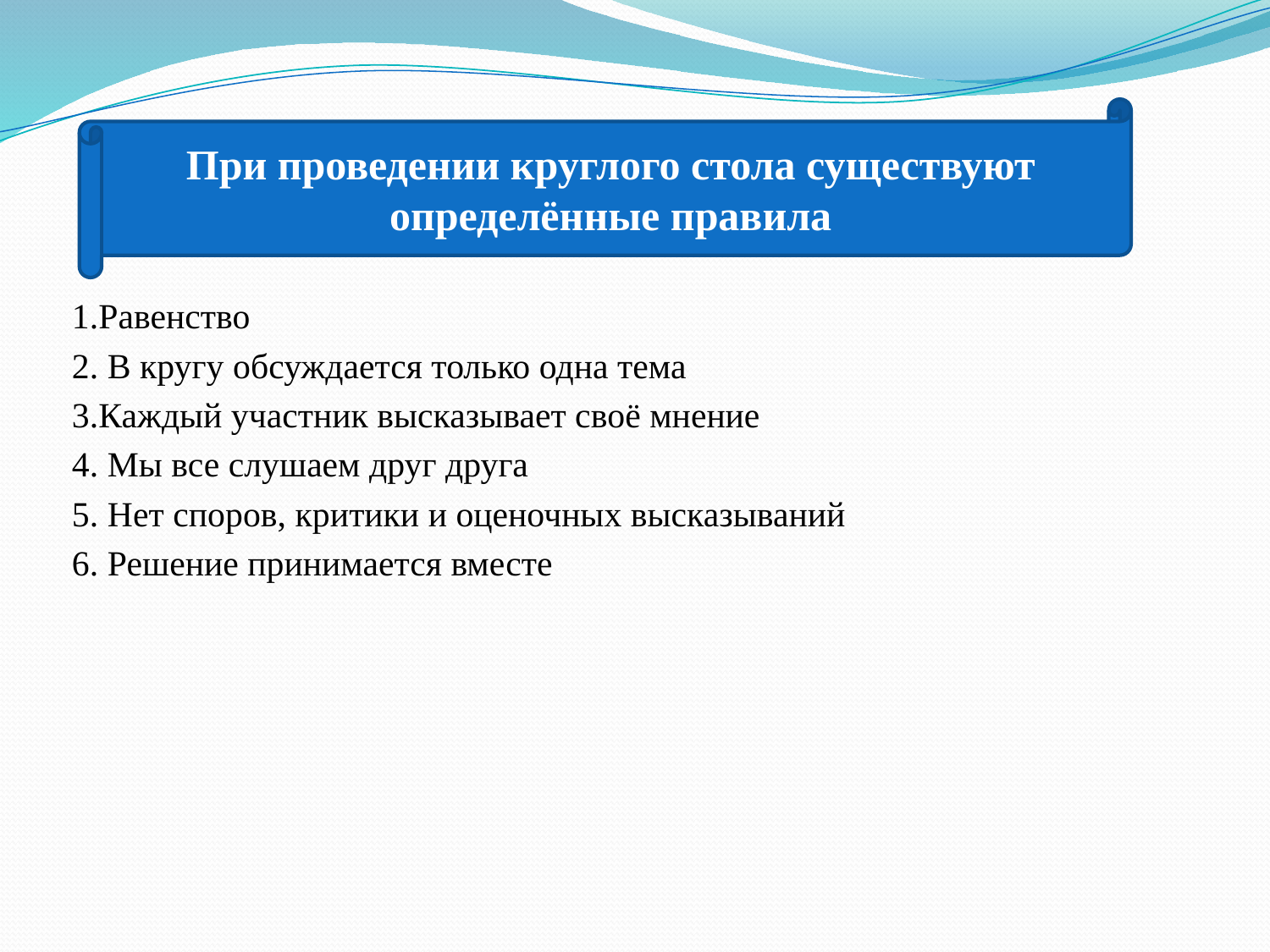

При проведении круглого стола существуют определённые правила
1.Равенство
2. В кругу обсуждается только одна тема
3.Каждый участник высказывает своё мнение
4. Мы все слушаем друг друга
5. Нет споров, критики и оценочных высказываний
6. Решение принимается вместе